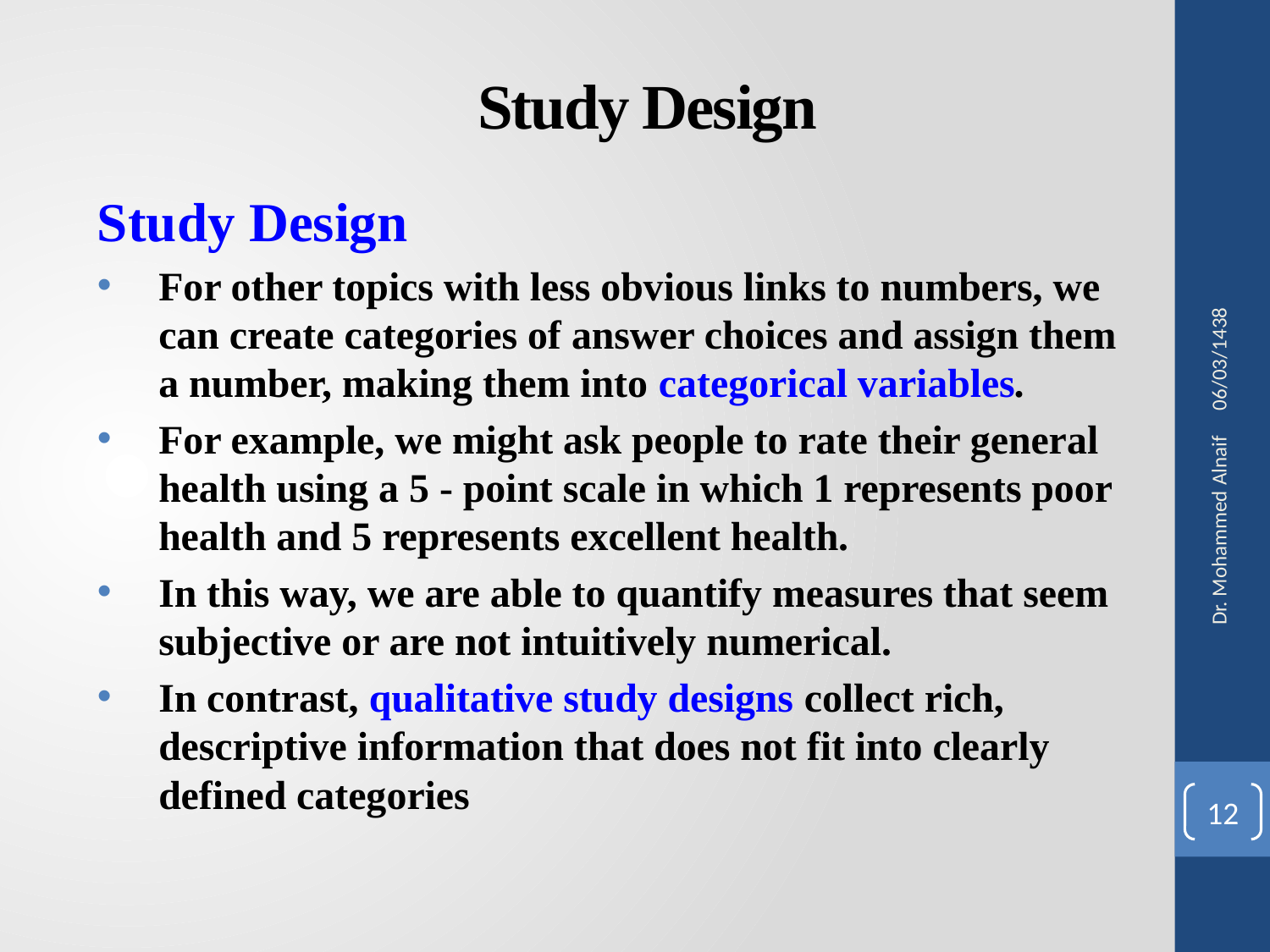

# Study Design
Study Design
For other topics with less obvious links to numbers, we can create categories of answer choices and assign them a number, making them into categorical variables.
For example, we might ask people to rate their general health using a 5 - point scale in which 1 represents poor health and 5 represents excellent health.
In this way, we are able to quantify measures that seem subjective or are not intuitively numerical.
In contrast, qualitative study designs collect rich, descriptive information that does not fit into clearly defined categories
06/03/1438
Dr. Mohammed Alnaif
12